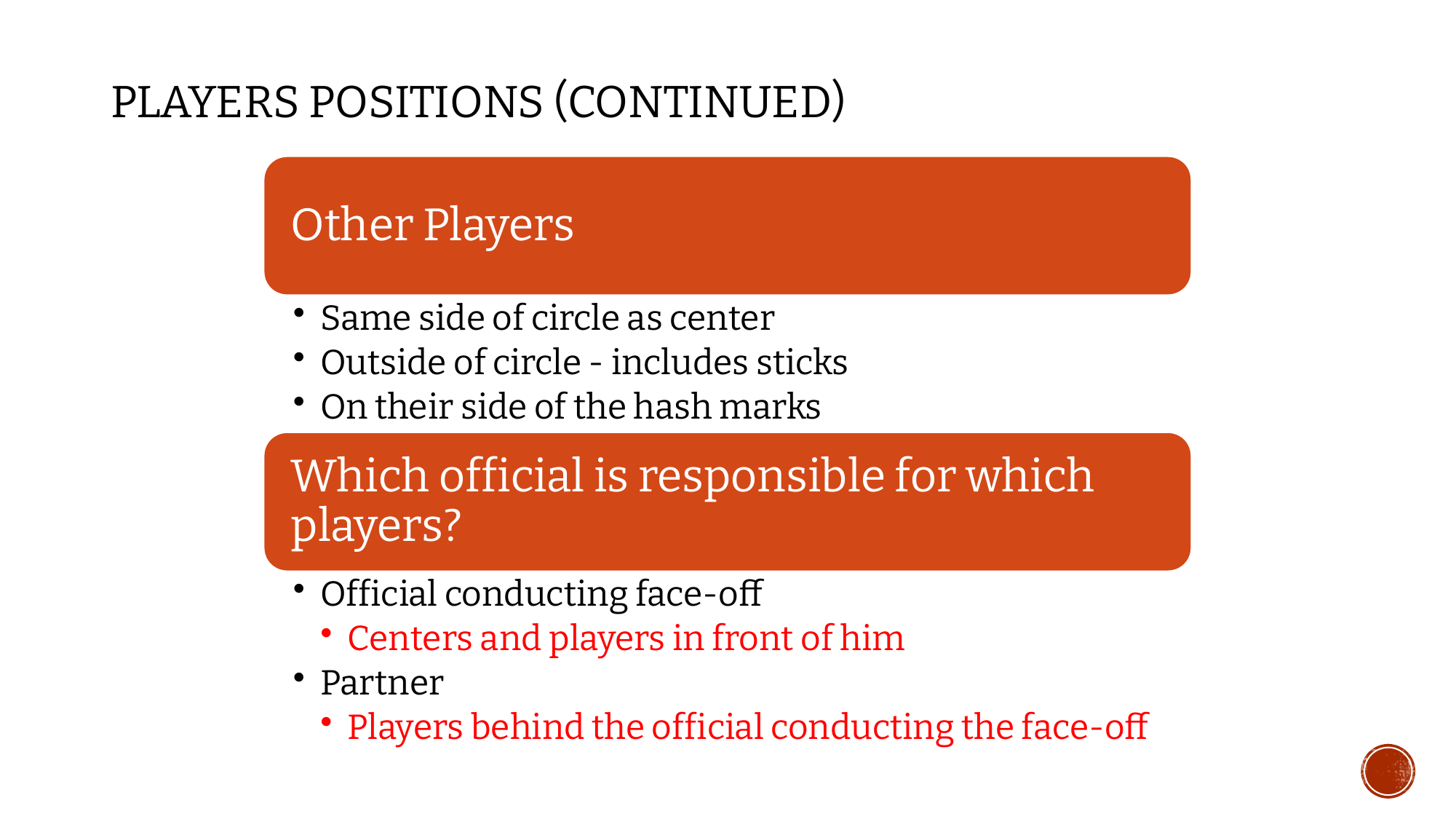

# Players Positions (continued)
Other Players
Same side of circle as center
Outside of circle - includes sticks
On their side of the hash marks
Which official is responsible for which players?
Official conducting face-off
Centers and players in front of him
Partner
Players behind the official conducting the face-off